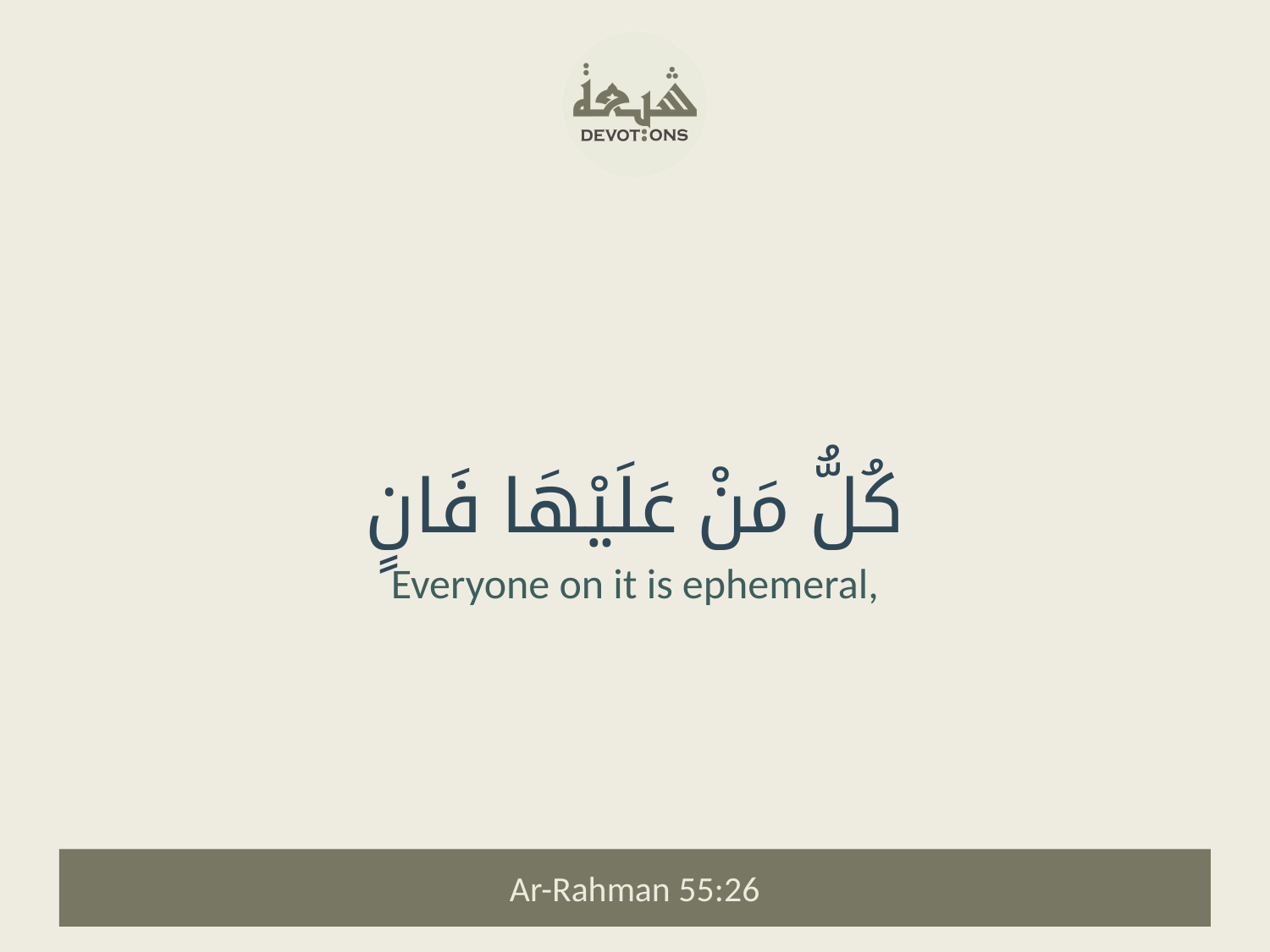

كُلُّ مَنْ عَلَيْهَا فَانٍ
Everyone on it is ephemeral,
Ar-Rahman 55:26